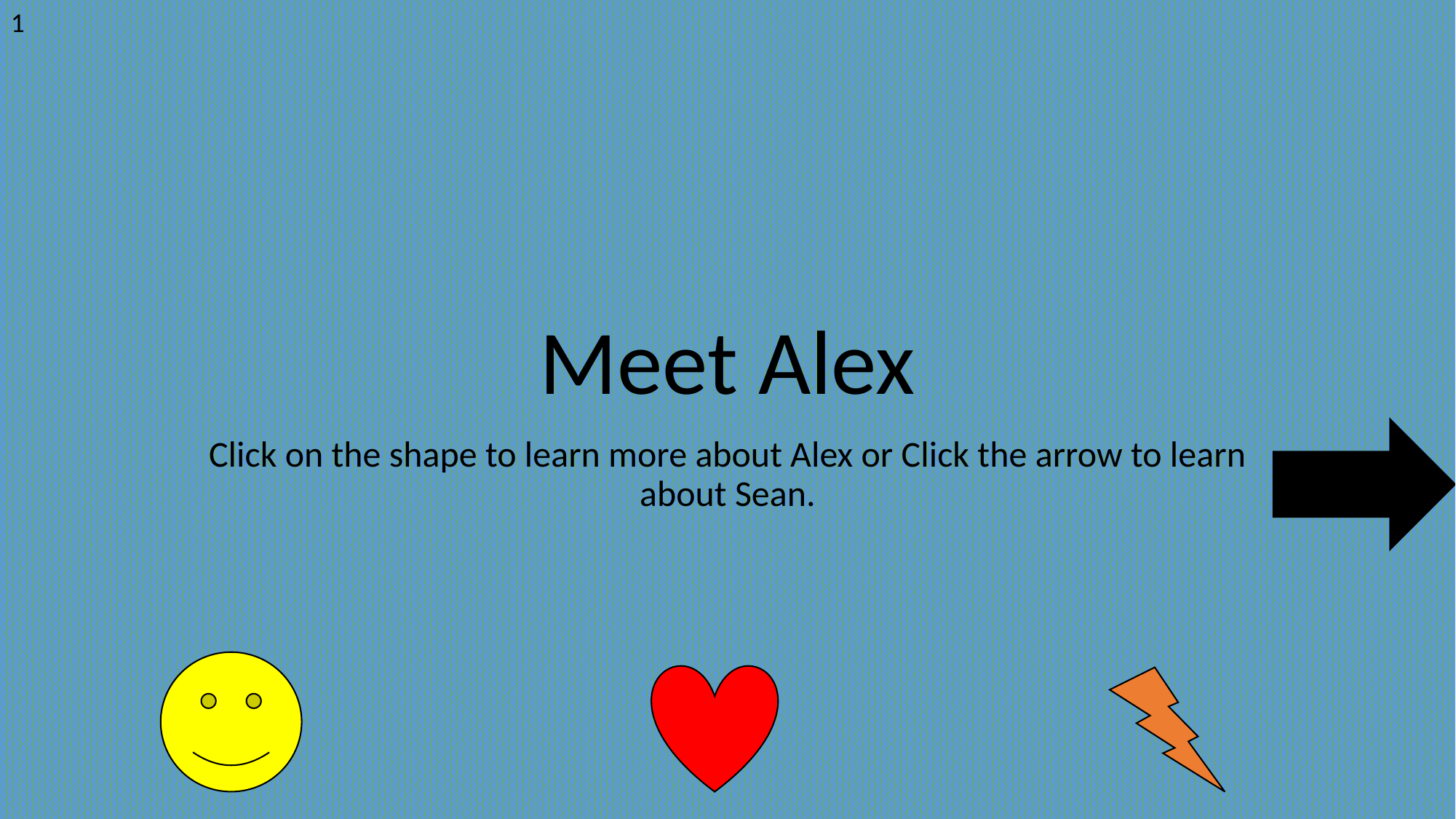

1
# Meet Alex

Click on the shape to learn more about Alex or Click the arrow to learn about Sean.